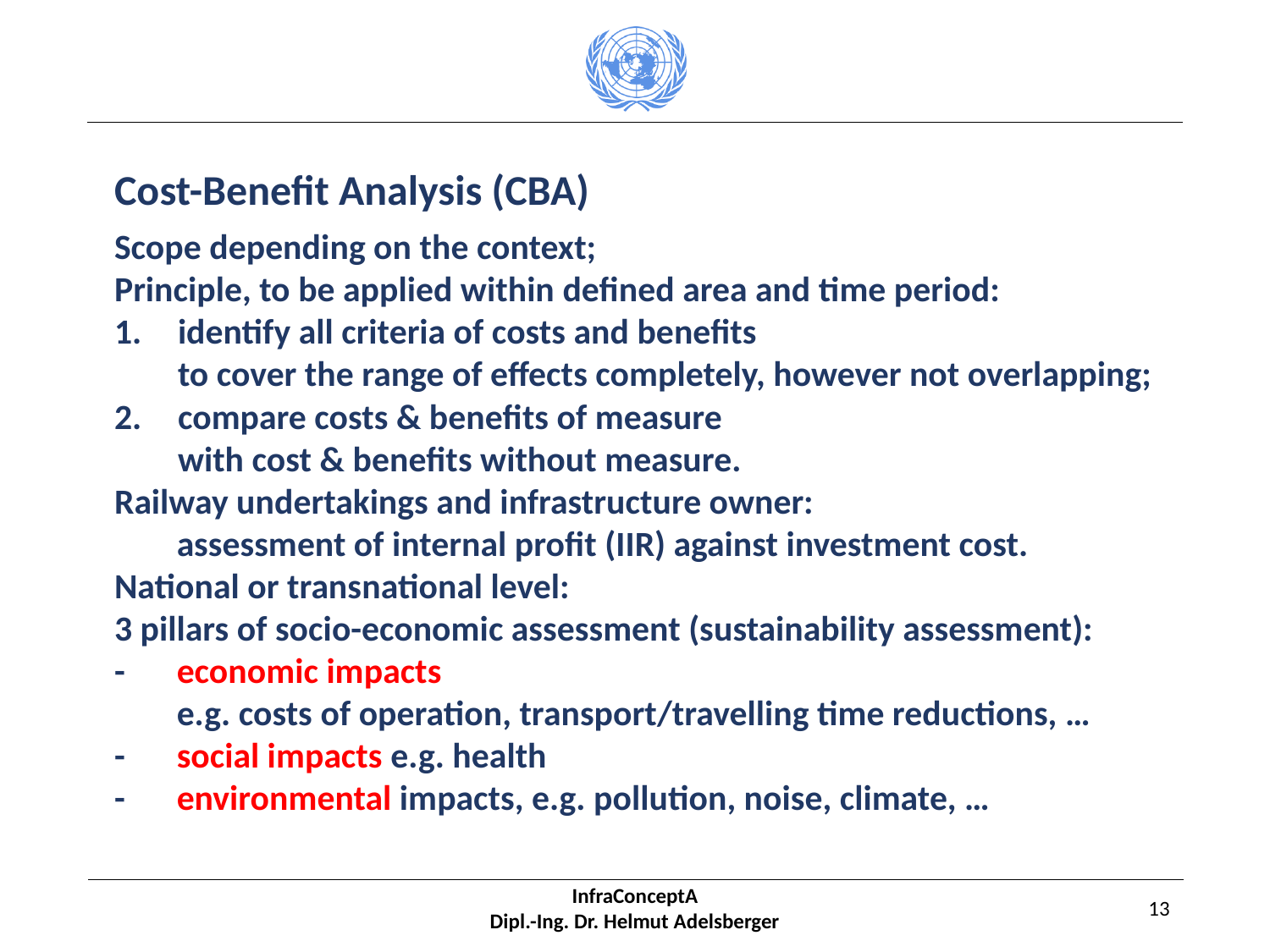

Cost-Benefit Analysis (CBA)

Scope depending on the context;
Principle, to be applied within defined area and time period:
identify all criteria of costs and benefits
to cover the range of effects completely, however not overlapping;
compare costs & benefits of measure
with cost & benefits without measure.
Railway undertakings and infrastructure owner:
	assessment of internal profit (IIR) against investment cost.
National or transnational level:
3 pillars of socio-economic assessment (sustainability assessment):
-	economic impacts
e.g. costs of operation, transport/travelling time reductions, …
-	social impacts e.g. health
-	environmental impacts, e.g. pollution, noise, climate, …
InfraConceptA
Dipl.-Ing. Dr. Helmut Adelsberger
13